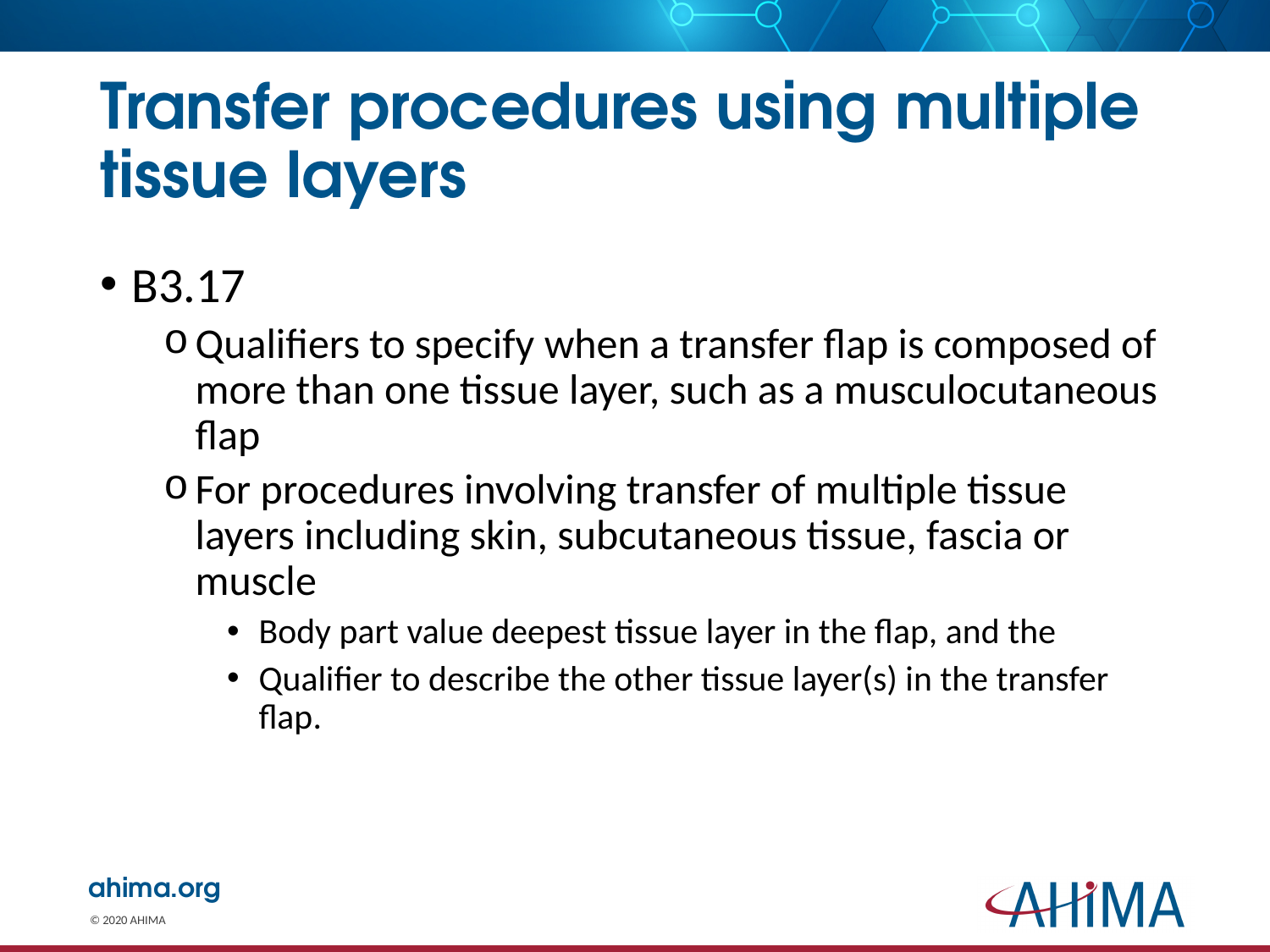

# Transfer procedures using multiple tissue layers
B3.17
Qualifiers to specify when a transfer flap is composed of more than one tissue layer, such as a musculocutaneous flap
For procedures involving transfer of multiple tissue layers including skin, subcutaneous tissue, fascia or muscle
Body part value deepest tissue layer in the flap, and the
Qualifier to describe the other tissue layer(s) in the transfer flap.